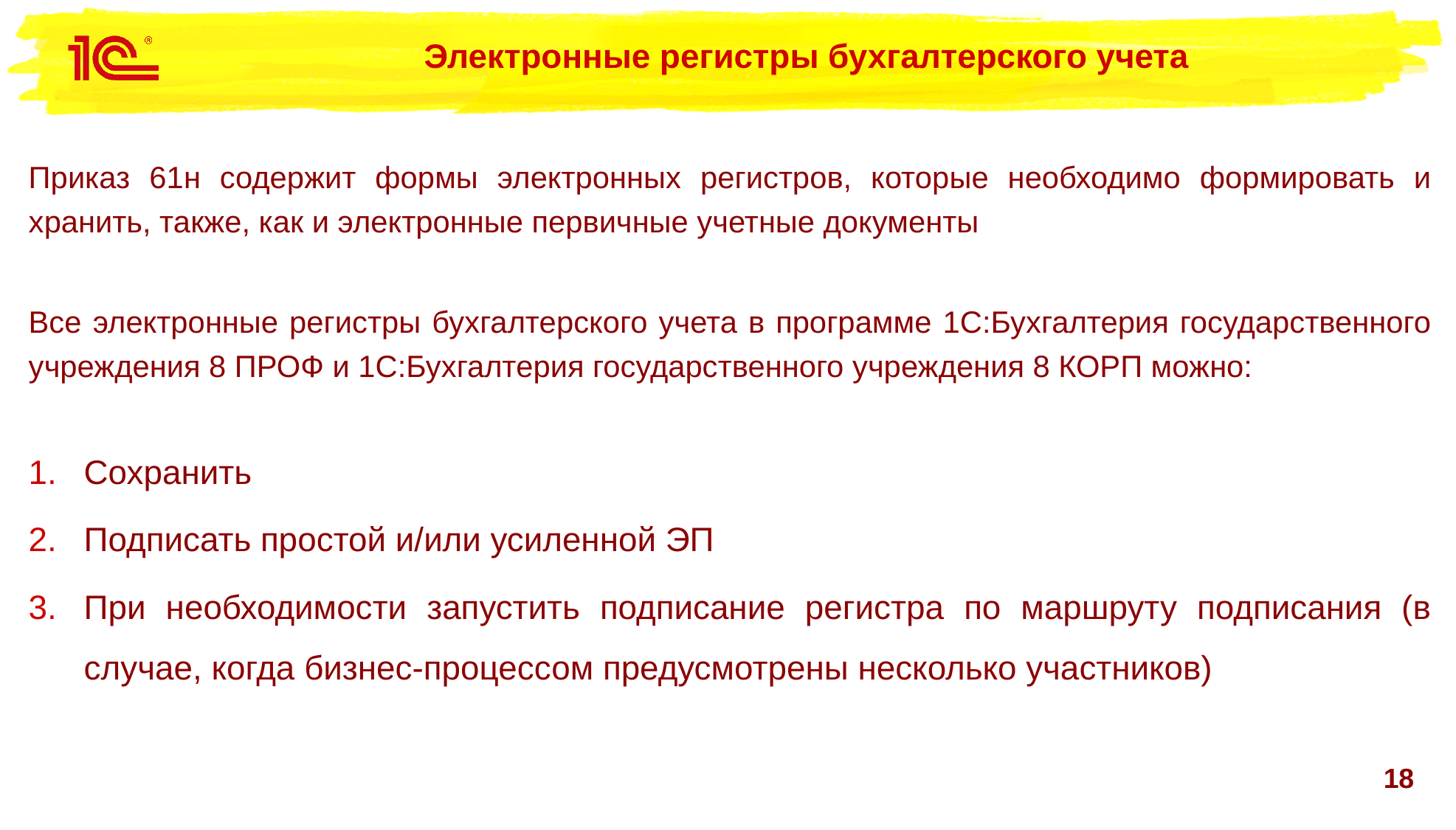

# Электронные регистры бухгалтерского учета

Приказ 61н содержит формы электронных регистров, которые необходимо формировать и хранить, также, как и электронные первичные учетные документы

Все электронные регистры бухгалтерского учета в программе 1С:Бухгалтерия государственного учреждения 8 ПРОФ и 1С:Бухгалтерия государственного учреждения 8 КОРП можно:

Сохранить
Подписать простой и/или усиленной ЭП
При необходимости запустить подписание регистра по маршруту подписания (в случае, когда бизнес-процессом предусмотрены несколько участников)

18